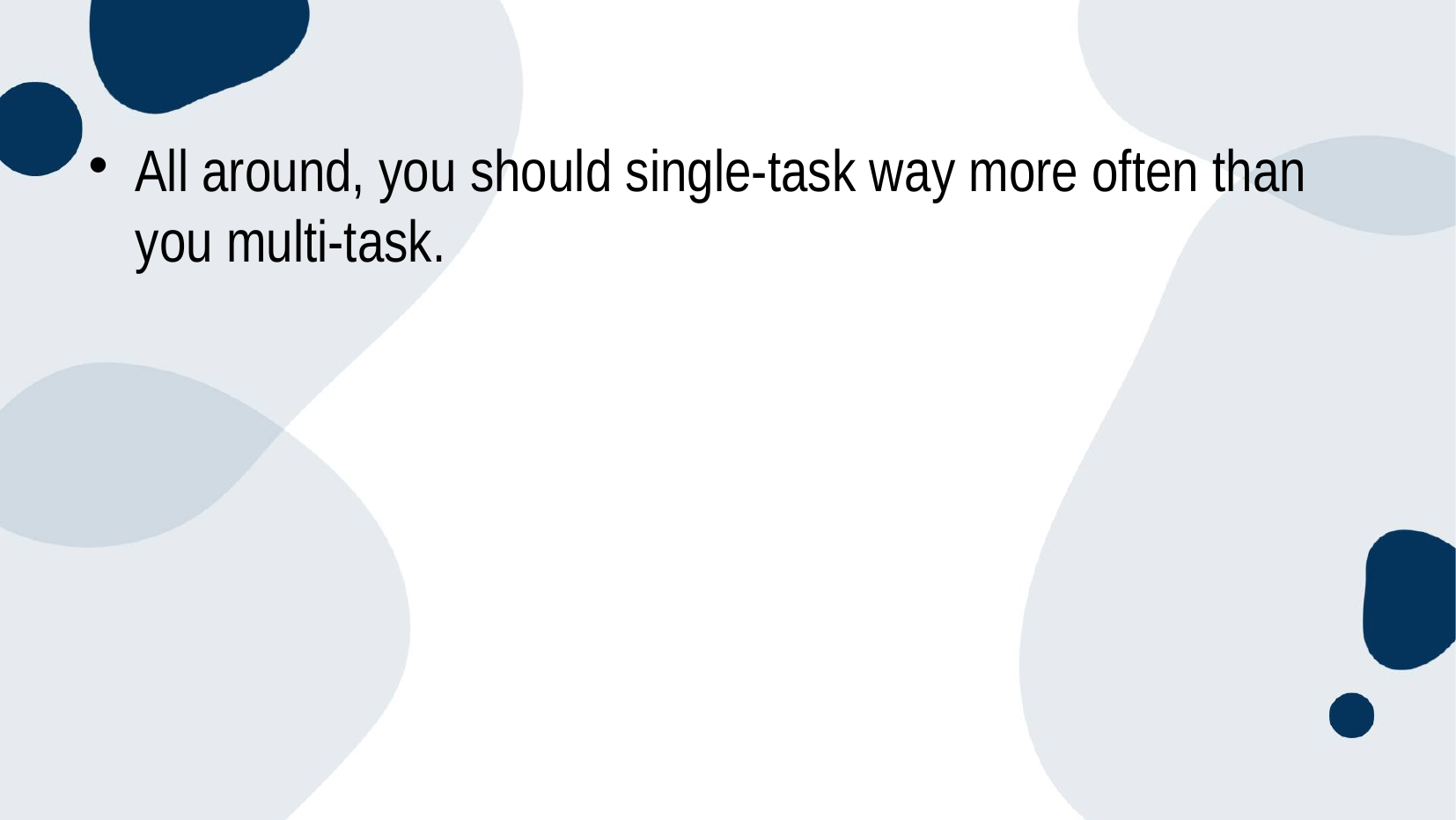

All around, you should single-task way more often than you multi-task.